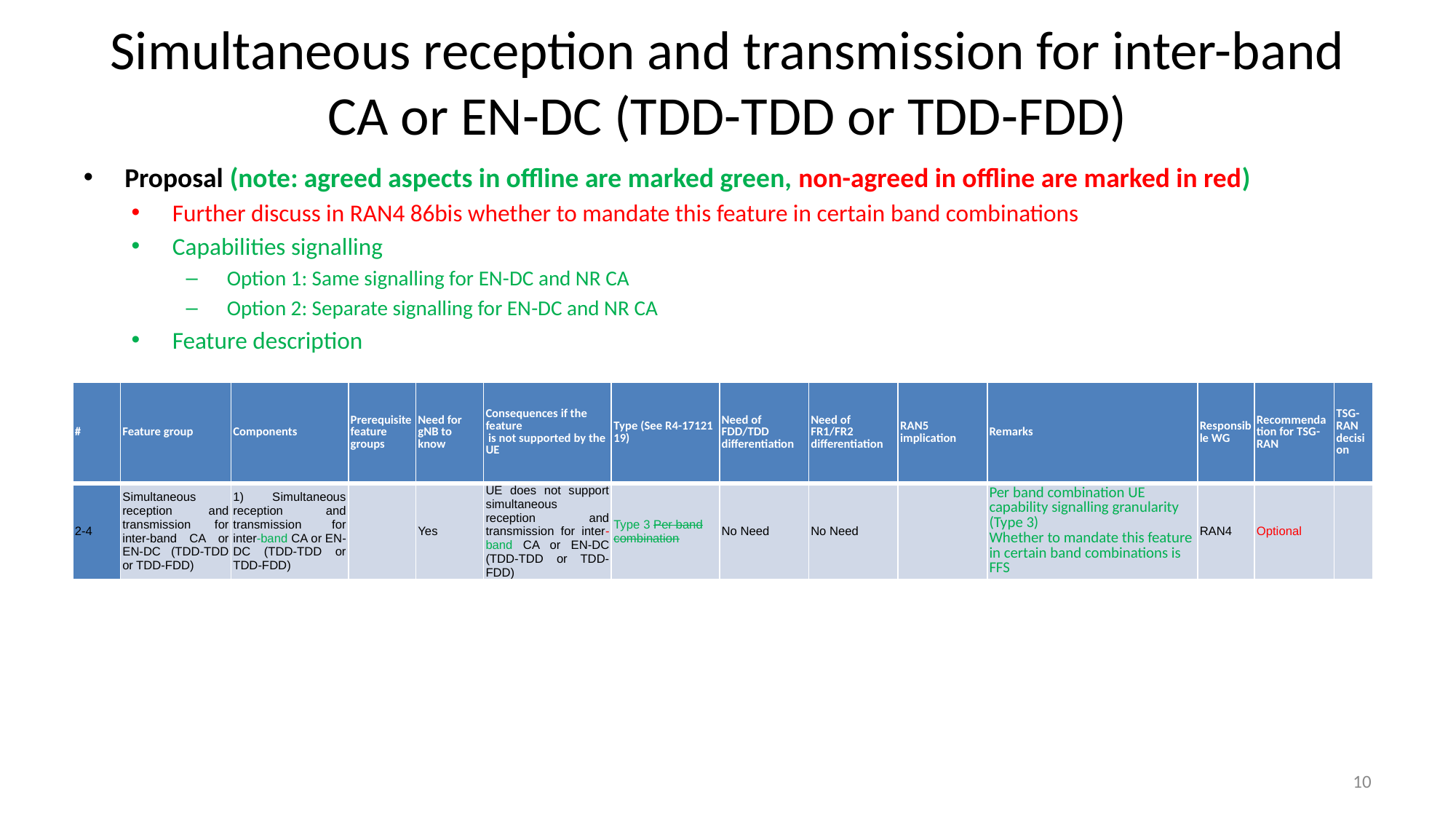

# Simultaneous reception and transmission for inter-band CA or EN-DC (TDD-TDD or TDD-FDD)
Proposal (note: agreed aspects in offline are marked green, non-agreed in offline are marked in red)
Further discuss in RAN4 86bis whether to mandate this feature in certain band combinations
Capabilities signalling
Option 1: Same signalling for EN-DC and NR CA
Option 2: Separate signalling for EN-DC and NR CA
Feature description
| # | Feature group | Components | Prerequisite feature groups | Need for gNB to know | Consequences if the feature is not supported by the UE | Type (See R4-17121 19) | Need of FDD/TDD differentiation | Need of FR1/FR2 differentiation | RAN5 implication | Remarks | Responsible WG | Recommendation for TSG-RAN | TSG-RAN decision |
| --- | --- | --- | --- | --- | --- | --- | --- | --- | --- | --- | --- | --- | --- |
| 2-4 | Simultaneous reception and transmission for inter-band CA or EN-DC (TDD-TDD or TDD-FDD) | 1) Simultaneous reception and transmission for inter-band CA or EN-DC (TDD-TDD or TDD-FDD) |  | Yes | UE does not support simultaneous reception and transmission for inter-band CA or EN-DC (TDD-TDD or TDD-FDD) | Type 3 Per band combination | No Need | No Need |  | Per band combination UE capability signalling granularity (Type 3) Whether to mandate this feature in certain band combinations is FFS | RAN4 | Optional |  |
10